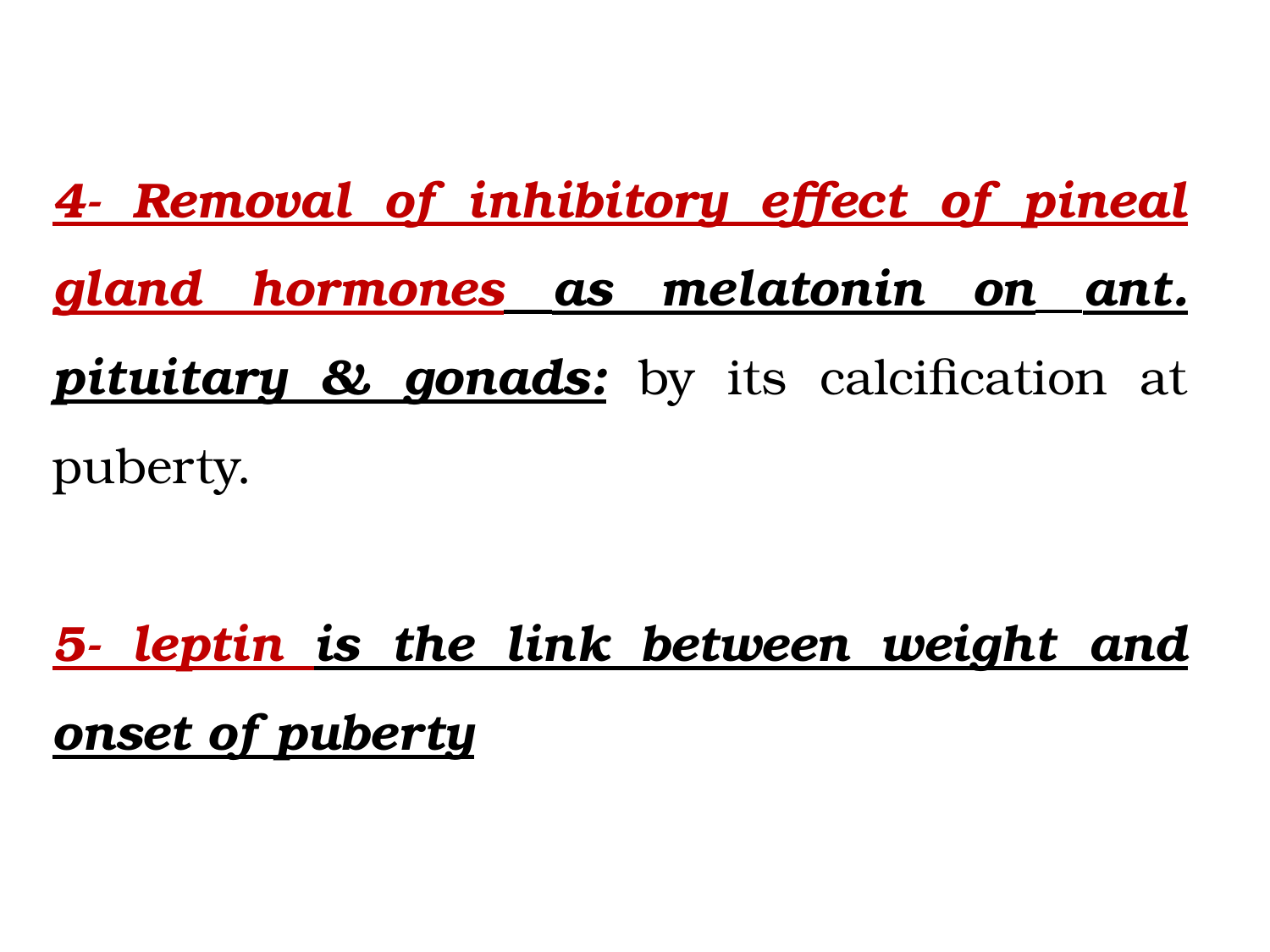

4- Removal of inhibitory effect of pineal gland hormones as melatonin on ant. pituitary & gonads: by its calcification at puberty.

5- leptin is the link between weight and onset of puberty